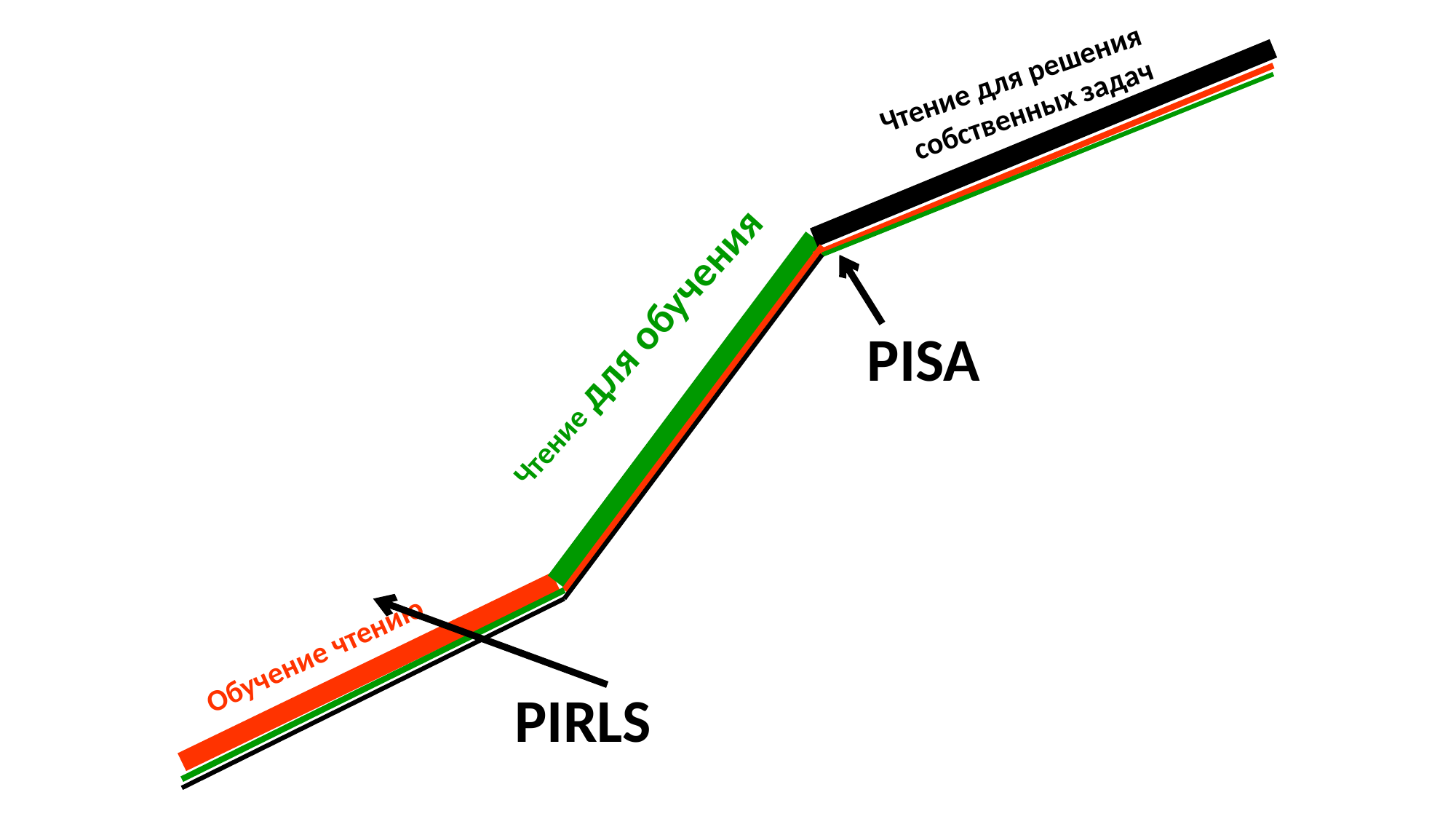

Чтение для решения собственных задач

PISA
Чтение для обучения

Обучение чтению
PIRLS